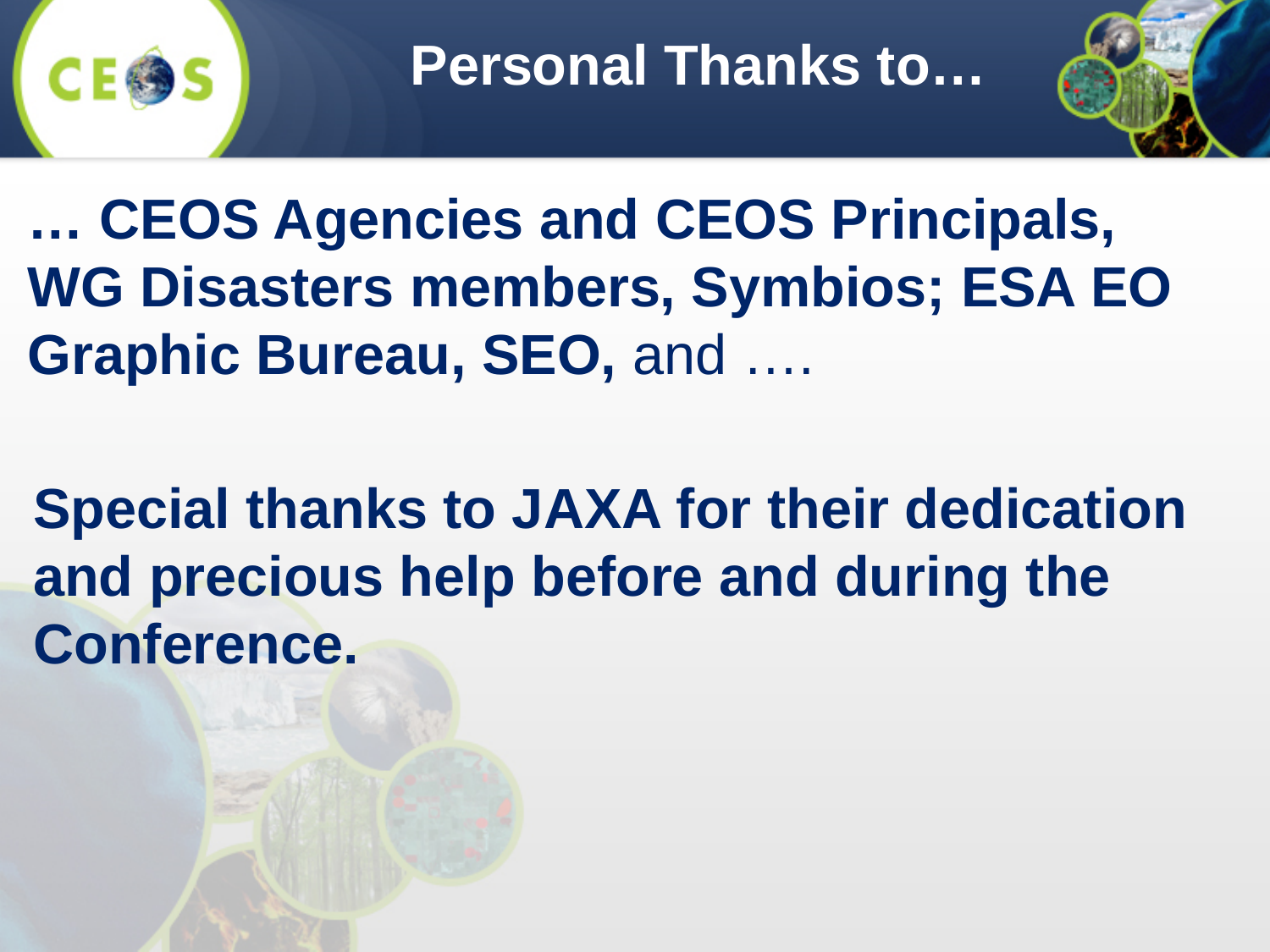

Personal Thanks to…
… CEOS Agencies and CEOS Principals,
WG Disasters members, Symbios; ESA EO Graphic Bureau, SEO, and ….

Special thanks to JAXA for their dedication and precious help before and during the Conference.